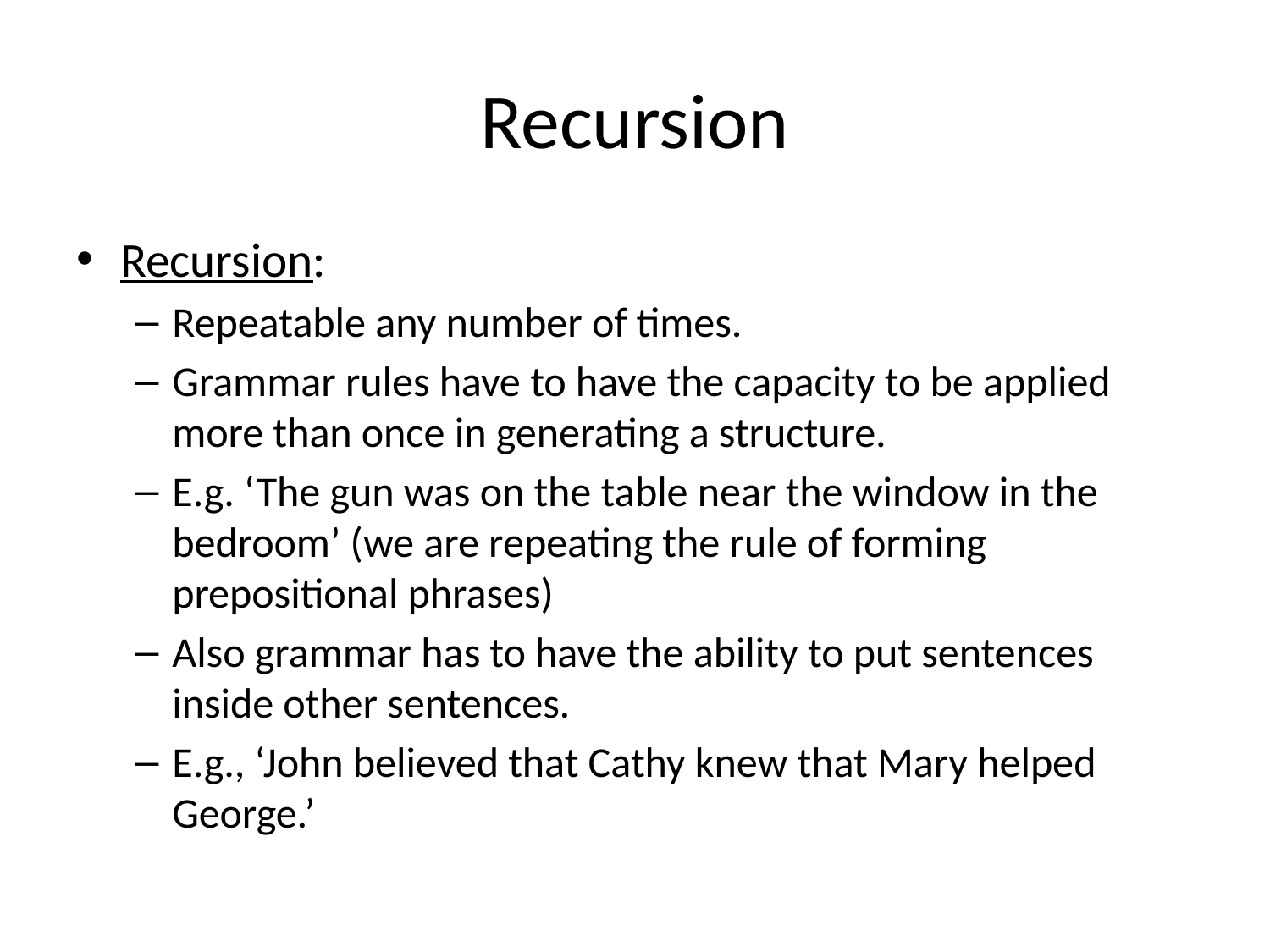

# Recursion
Recursion:
Repeatable any number of times.
Grammar rules have to have the capacity to be applied more than once in generating a structure.
E.g. ‘The gun was on the table near the window in the bedroom’ (we are repeating the rule of forming prepositional phrases)
Also grammar has to have the ability to put sentences inside other sentences.
E.g., ‘John believed that Cathy knew that Mary helped George.’